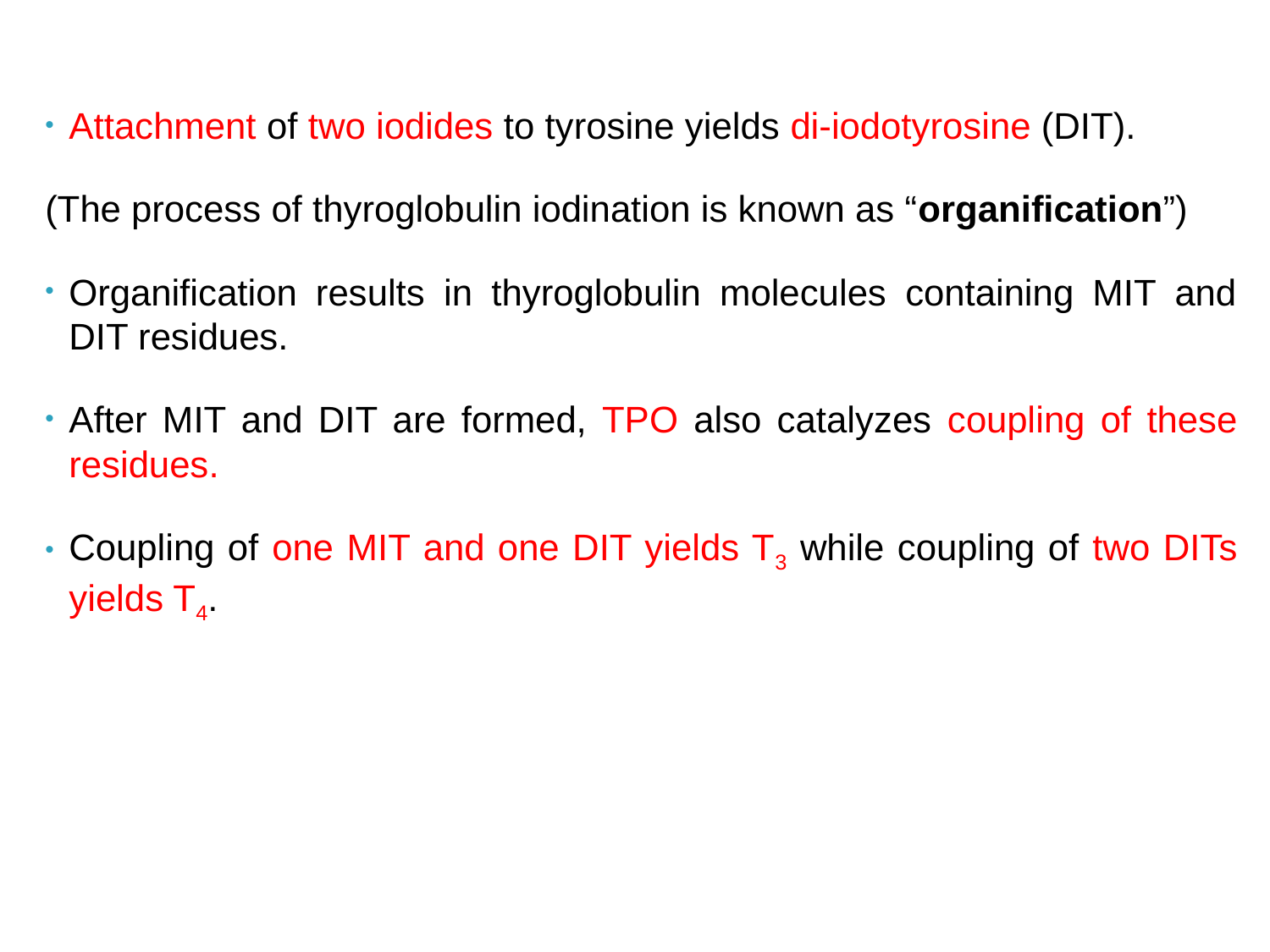

Attachment of two iodides to tyrosine yields di-iodotyrosine (DIT).
(The process of thyroglobulin iodination is known as “organification”)
Organification results in thyroglobulin molecules containing MIT and DIT residues.
After MIT and DIT are formed, TPO also catalyzes coupling of these residues.
Coupling of one MIT and one DIT yields T3 while coupling of two DITs yields T4.